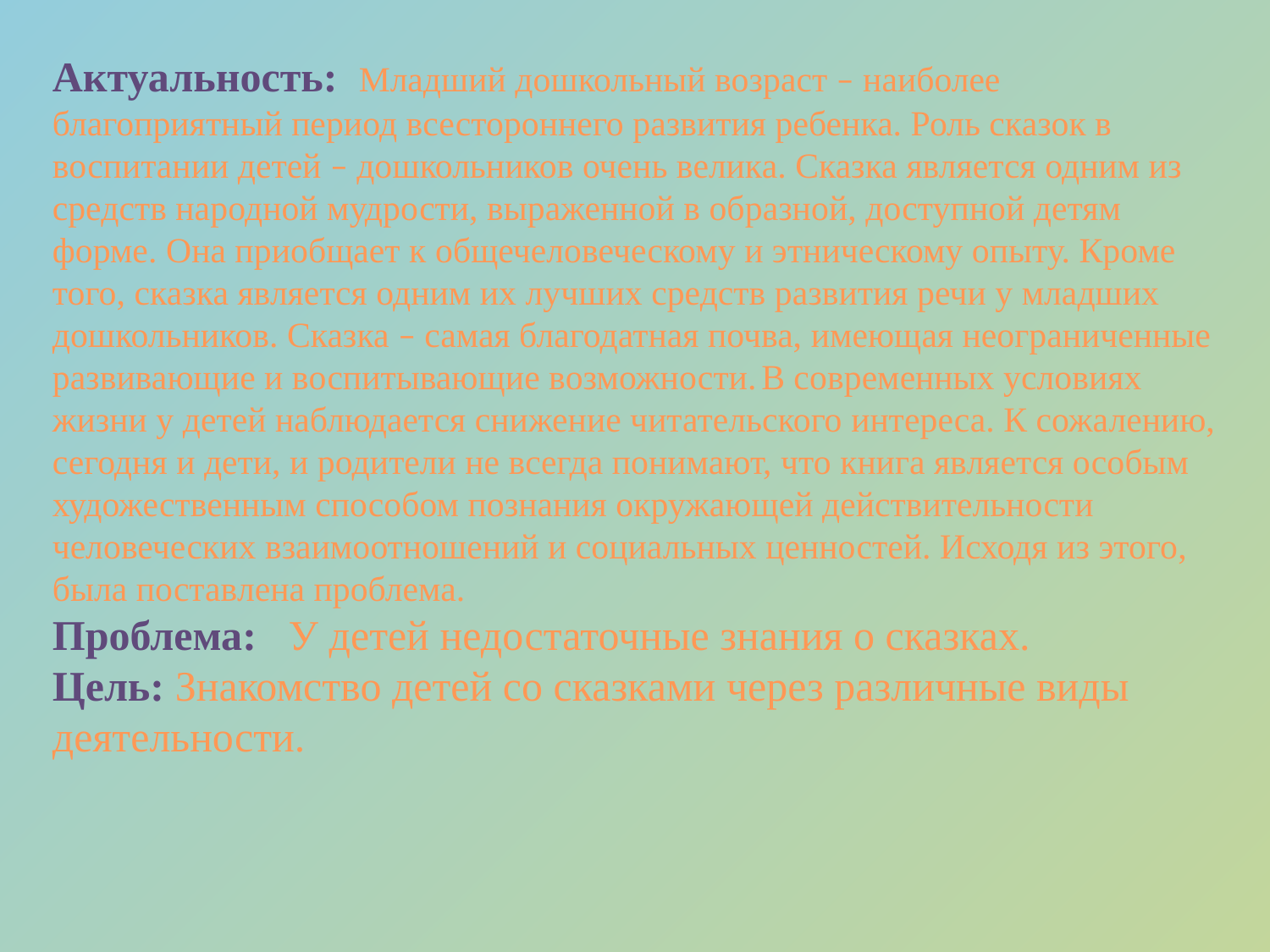

Актуальность:  Младший дошкольный возраст – наиболее благоприятный период всестороннего развития ребенка. Роль сказок в воспитании детей – дошкольников очень велика. Сказка является одним из средств народной мудрости, выраженной в образной, доступной детям форме. Она приобщает к общечеловеческому и этническому опыту. Кроме того, сказка является одним их лучших средств развития речи у младших дошкольников. Сказка – самая благодатная почва, имеющая неограниченные развивающие и воспитывающие возможности. В современных условиях жизни у детей наблюдается снижение читательского интереса. К сожалению, сегодня и дети, и родители не всегда понимают, что книга является особым художественным способом познания окружающей действительности человеческих взаимоотношений и социальных ценностей. Исходя из этого, была поставлена проблема.
Проблема:   У детей недостаточные знания о сказках.
Цель: Знакомство детей со сказками через различные виды деятельности.